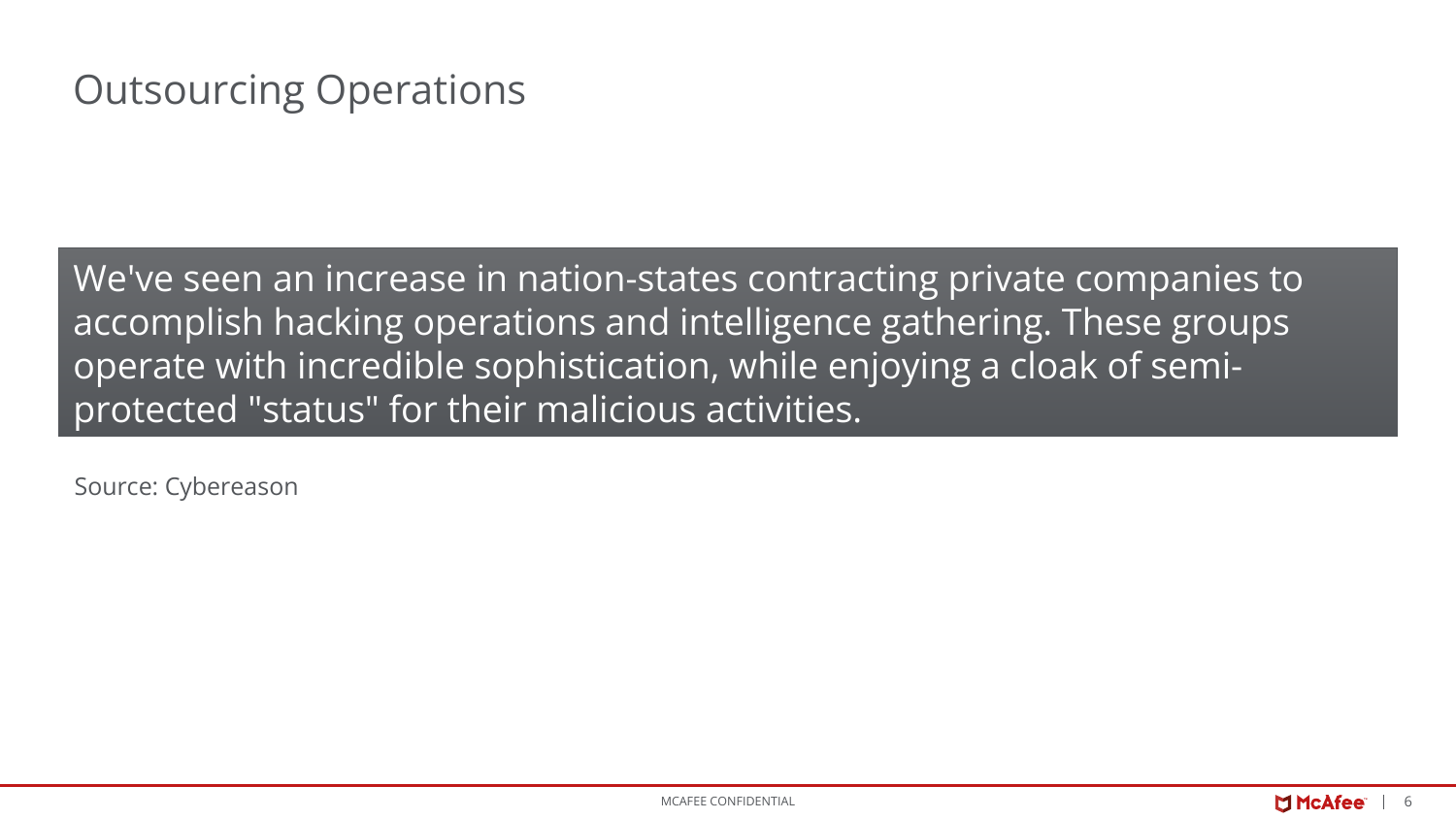

# Outsourcing Operations
We've seen an increase in nation-states contracting private companies to accomplish hacking operations and intelligence gathering. These groups operate with incredible sophistication, while enjoying a cloak of semi-protected "status" for their malicious activities.
Source: Cybereason